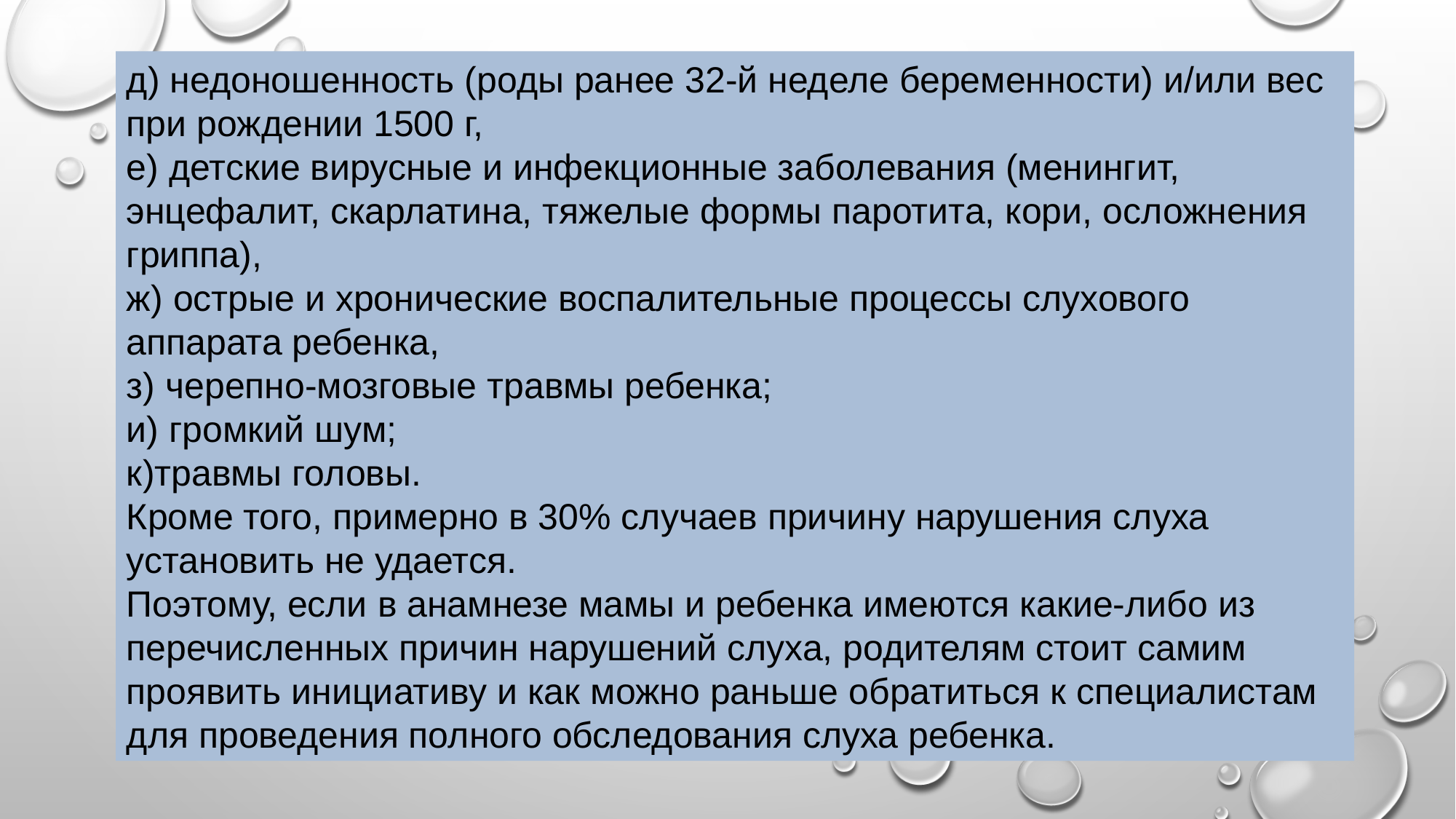

д) недоношенность (роды ранее 32-й неделе беременности) и/или вес при рождении 1500 г,
е) детские вирусные и инфекционные заболевания (менингит, энцефалит, скарлатина, тяжелые формы паротита, кори, осложнения гриппа),
ж) острые и хронические воспалительные процессы слухового аппарата ребенка,
з) черепно-мозговые травмы ребенка;
и) громкий шум;
к)травмы головы.
Кроме того, примерно в 30% случаев причину нарушения слуха установить не удается.
Поэтому, если в анамнезе мамы и ребенка имеются какие-либо из перечисленных причин нарушений слуха, родителям стоит самим проявить инициативу и как можно раньше обратиться к специалистам для проведения полного обследования слуха ребенка.